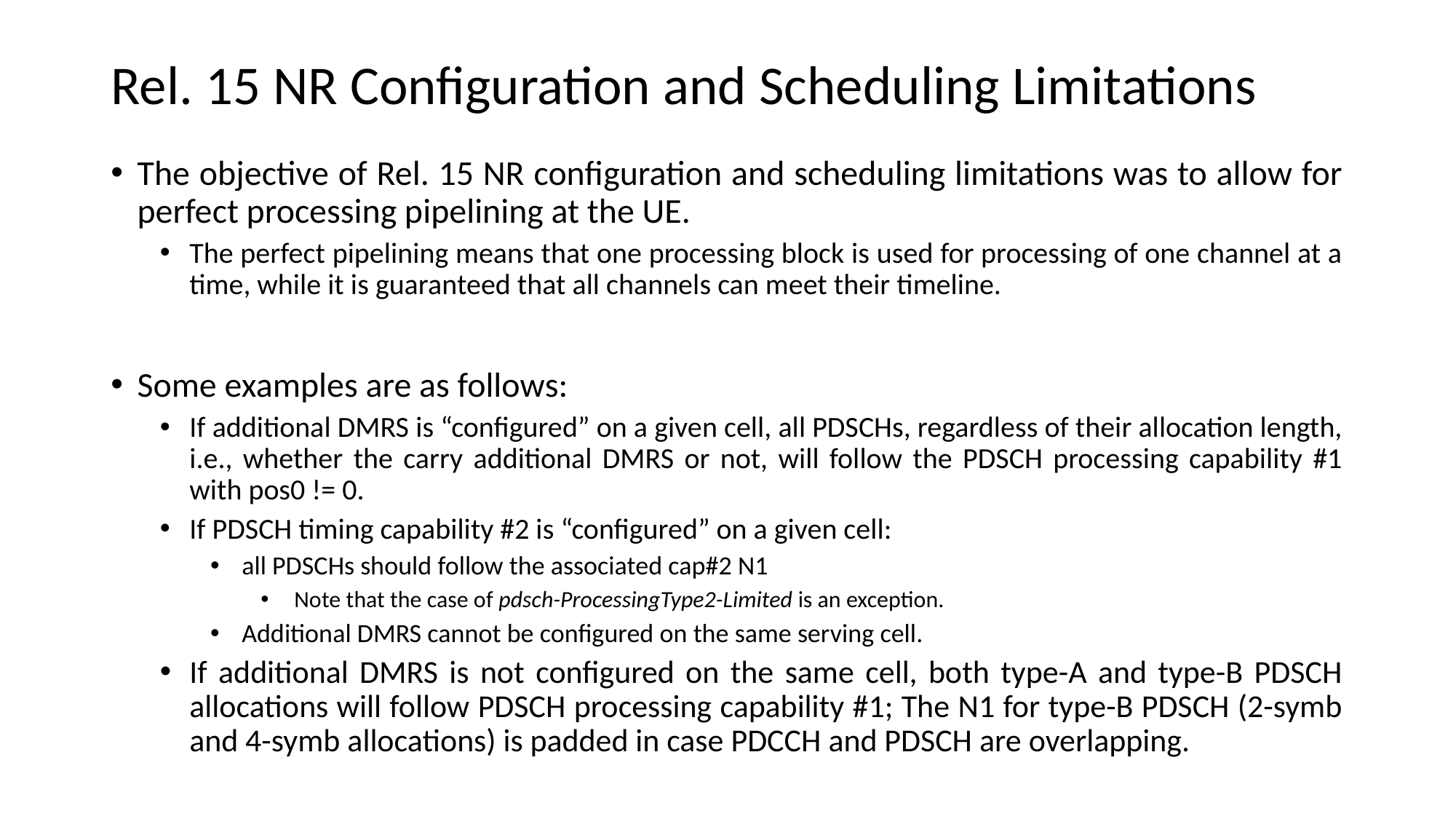

# Rel. 15 NR Configuration and Scheduling Limitations
The objective of Rel. 15 NR configuration and scheduling limitations was to allow for perfect processing pipelining at the UE.
The perfect pipelining means that one processing block is used for processing of one channel at a time, while it is guaranteed that all channels can meet their timeline.

Some examples are as follows:
If additional DMRS is “configured” on a given cell, all PDSCHs, regardless of their allocation length, i.e., whether the carry additional DMRS or not, will follow the PDSCH processing capability #1 with pos0 != 0.
If PDSCH timing capability #2 is “configured” on a given cell:
all PDSCHs should follow the associated cap#2 N1
Note that the case of pdsch-ProcessingType2-Limited is an exception.
Additional DMRS cannot be configured on the same serving cell.
If additional DMRS is not configured on the same cell, both type-A and type-B PDSCH allocations will follow PDSCH processing capability #1; The N1 for type-B PDSCH (2-symb and 4-symb allocations) is padded in case PDCCH and PDSCH are overlapping.